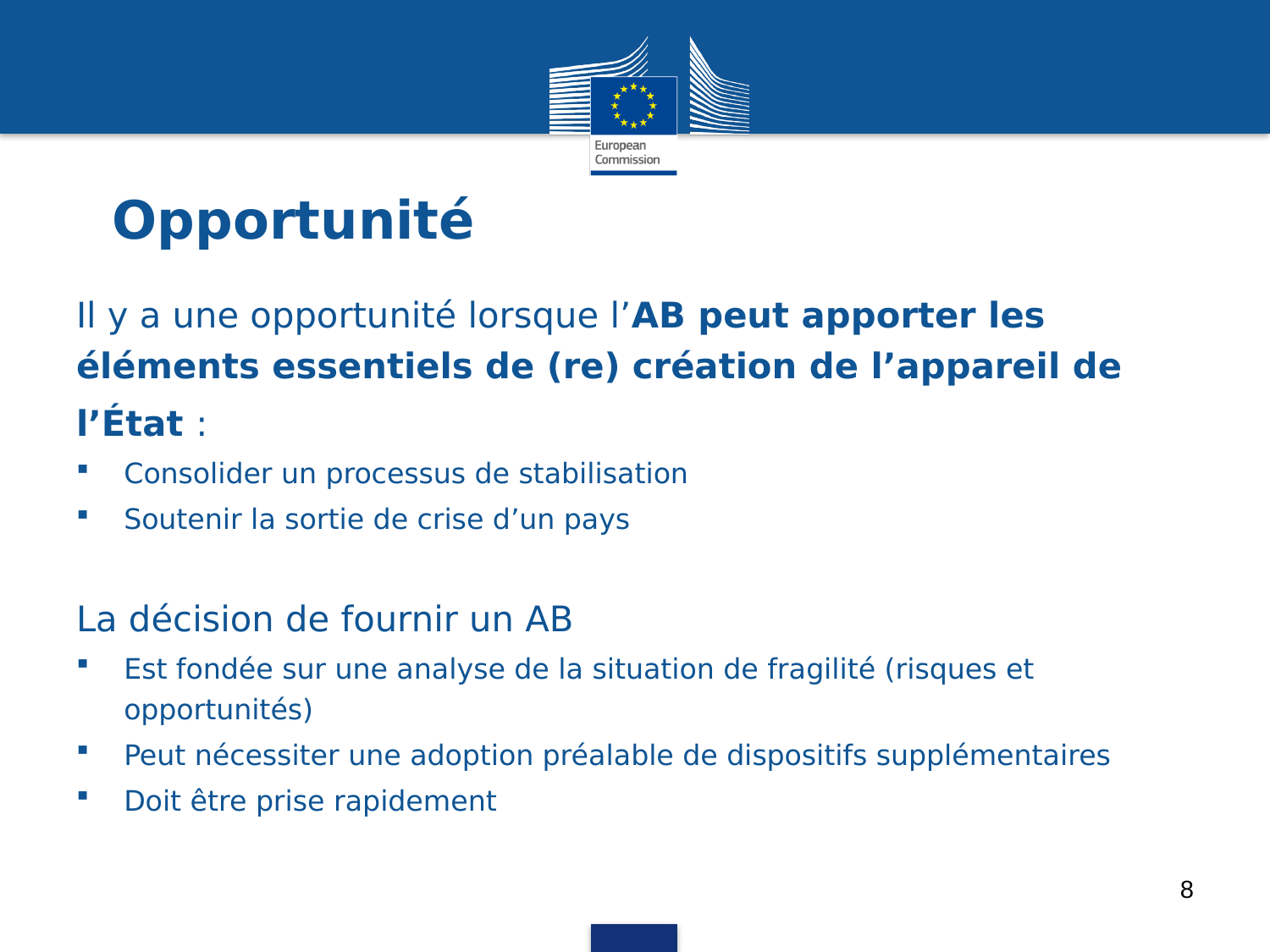

# Opportunité
Il y a une opportunité lorsque l’AB peut apporter les éléments essentiels de (re) création de l’appareil de
l’État :
Consolider un processus de stabilisation
Soutenir la sortie de crise d’un pays

La décision de fournir un AB
Est fondée sur une analyse de la situation de fragilité (risques et opportunités)
Peut nécessiter une adoption préalable de dispositifs supplémentaires
Doit être prise rapidement

8